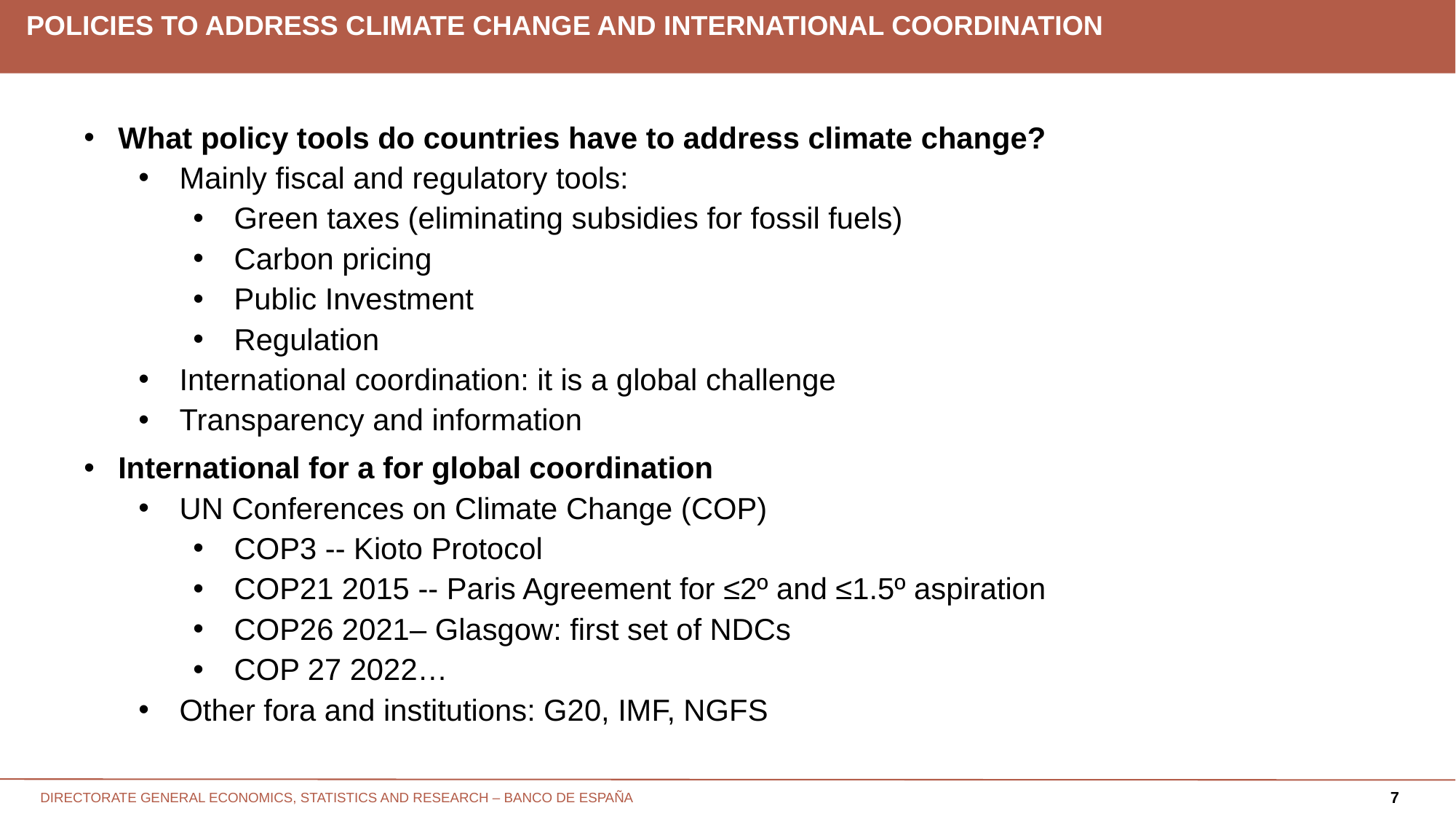

# Policies to address climate change and international coordination
What policy tools do countries have to address climate change?
Mainly fiscal and regulatory tools:
Green taxes (eliminating subsidies for fossil fuels)
Carbon pricing
Public Investment
Regulation
International coordination: it is a global challenge
Transparency and information
International for a for global coordination
UN Conferences on Climate Change (COP)
COP3 -- Kioto Protocol
COP21 2015 -- Paris Agreement for ≤2º and ≤1.5º aspiration
COP26 2021– Glasgow: first set of NDCs
COP 27 2022…
Other fora and institutions: G20, IMF, NGFS

7